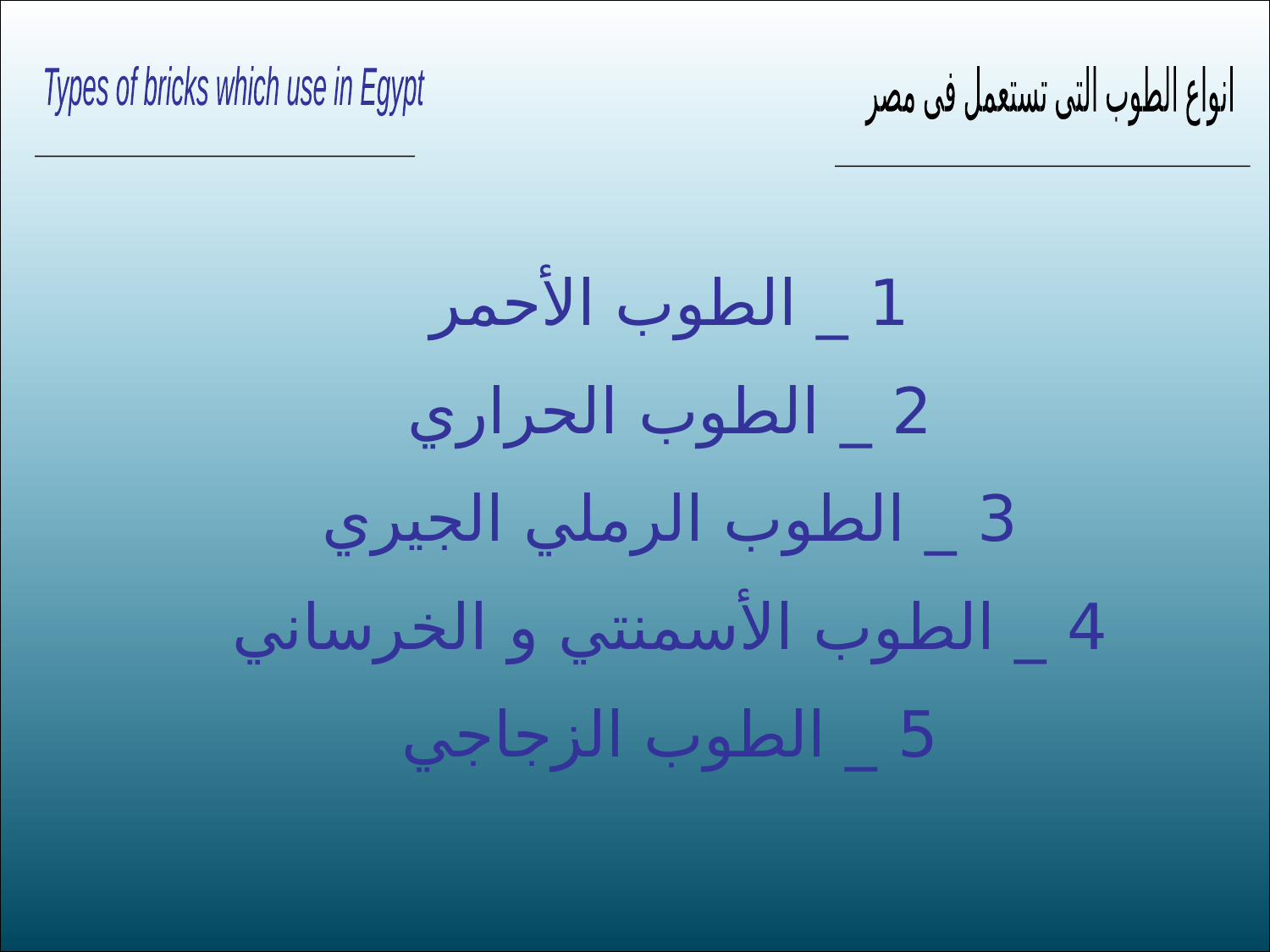

Types of bricks which use in Egypt
انواع الطوب التى تستعمل فى مصر

1 _ الطوب الأحمر
2 _ الطوب الحراري
3 _ الطوب الرملي الجيري
4 _ الطوب الأسمنتي و الخرساني
5 _ الطوب الزجاجي